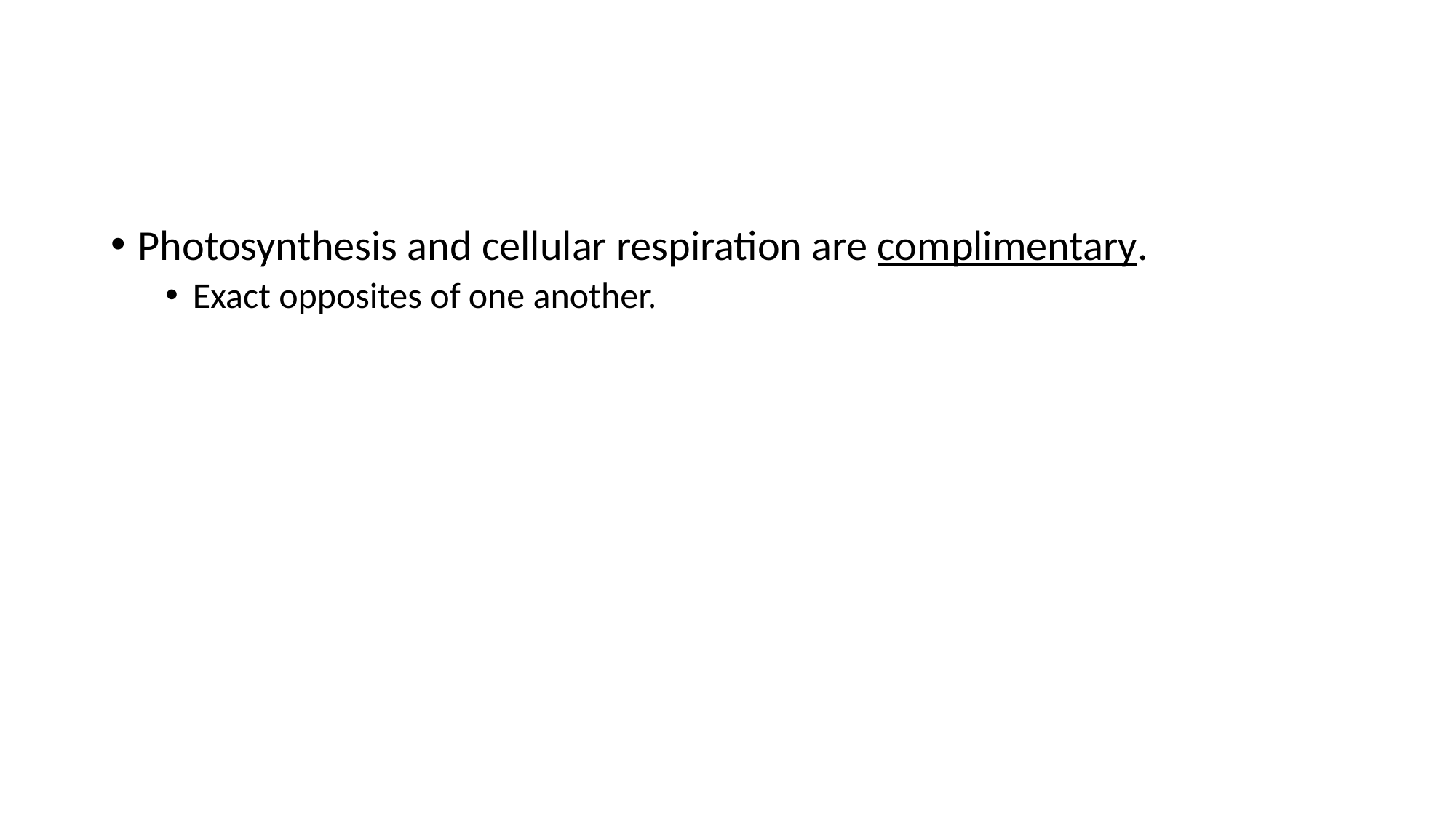

#
Photosynthesis and cellular respiration are complimentary.
Exact opposites of one another.